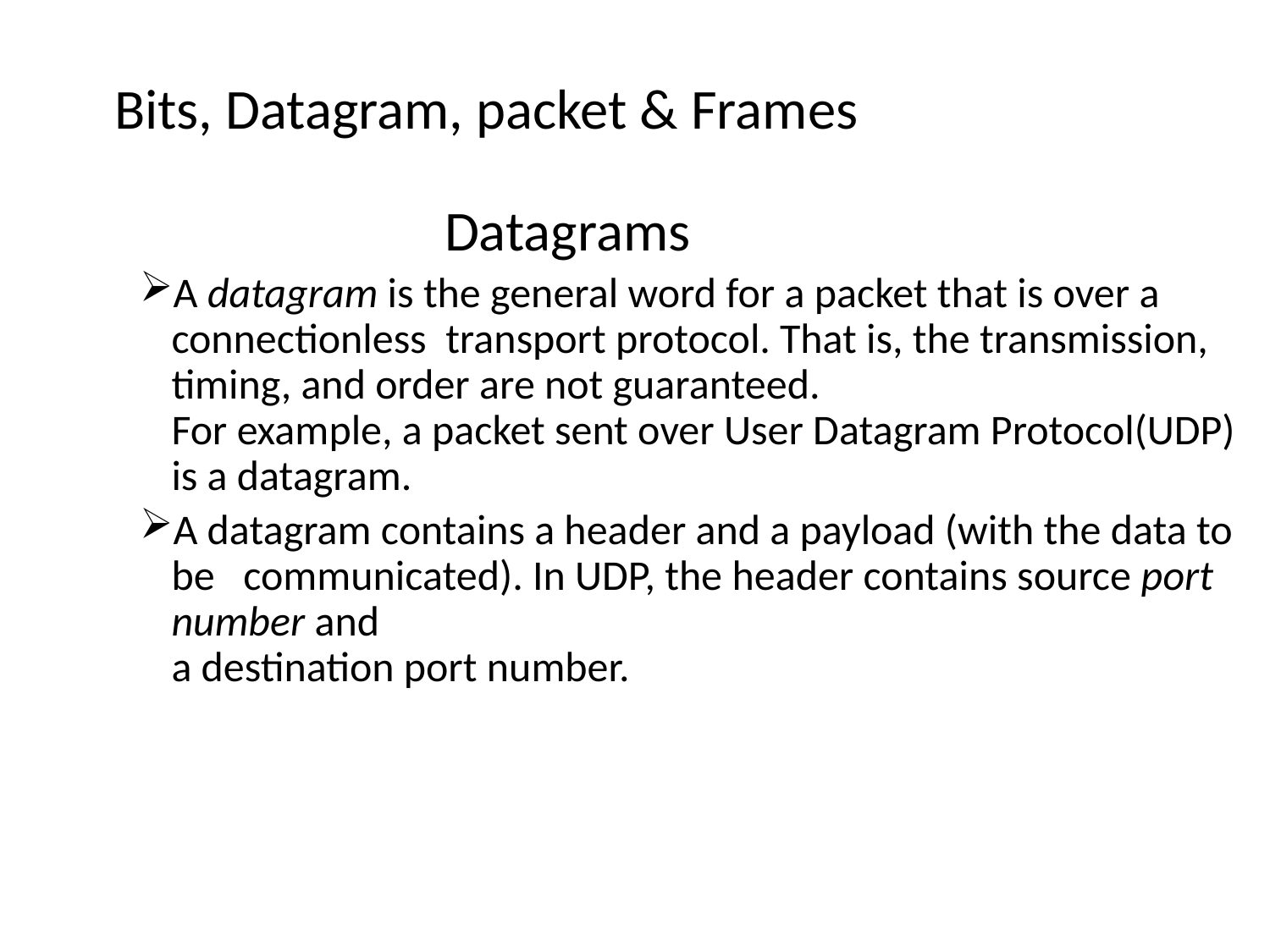

#
        Bits, Datagram, packet & Frames
                                  Datagrams
A datagram is the general word for a packet that is over a connectionless  transport protocol. That is, the transmission, timing, and order are not guaranteed.
For example, a packet sent over User Datagram Protocol(UDP) is a datagram.
A datagram contains a header and a payload (with the data to be   communicated). In UDP, the header contains source port number and
a destination port number.